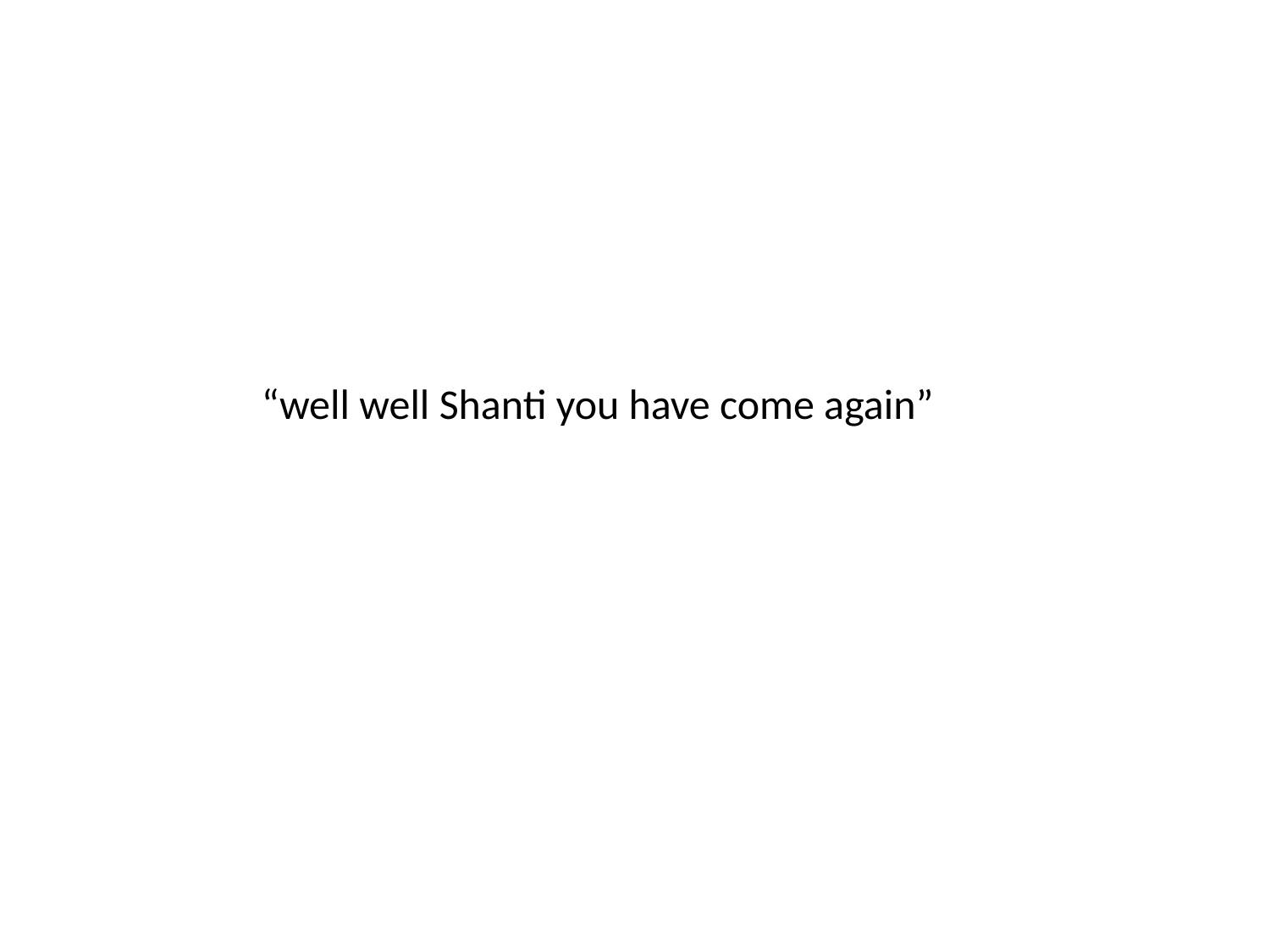

“well well Shanti you have come again”